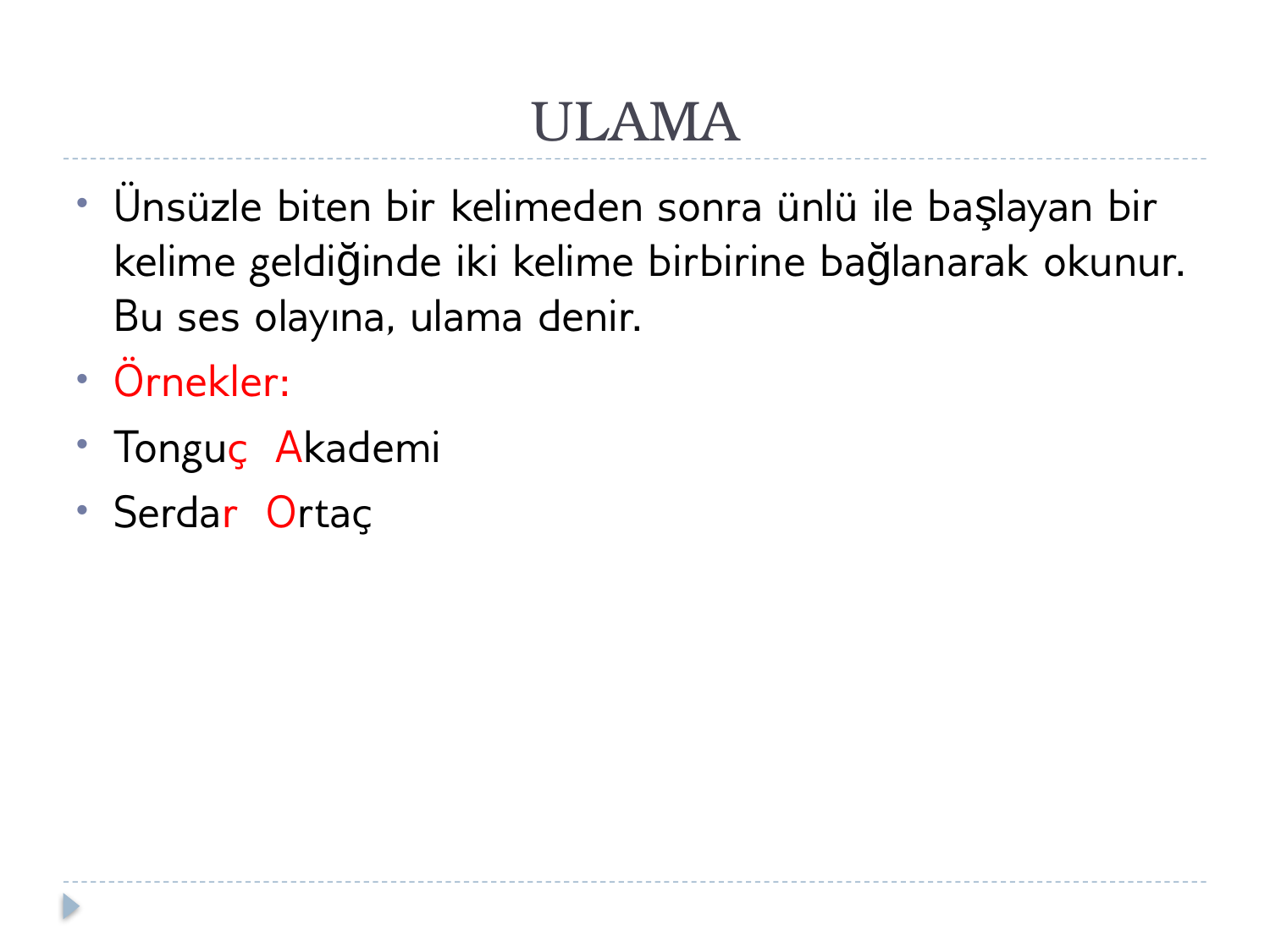

# ULAMA
Ünsüzle biten bir kelimeden sonra ünlü ile başlayan bir kelime geldiğinde iki kelime birbirine bağlanarak okunur. Bu ses olayına, ulama denir.
Örnekler:
Tonguç  Akademi
Serdar  Ortaç